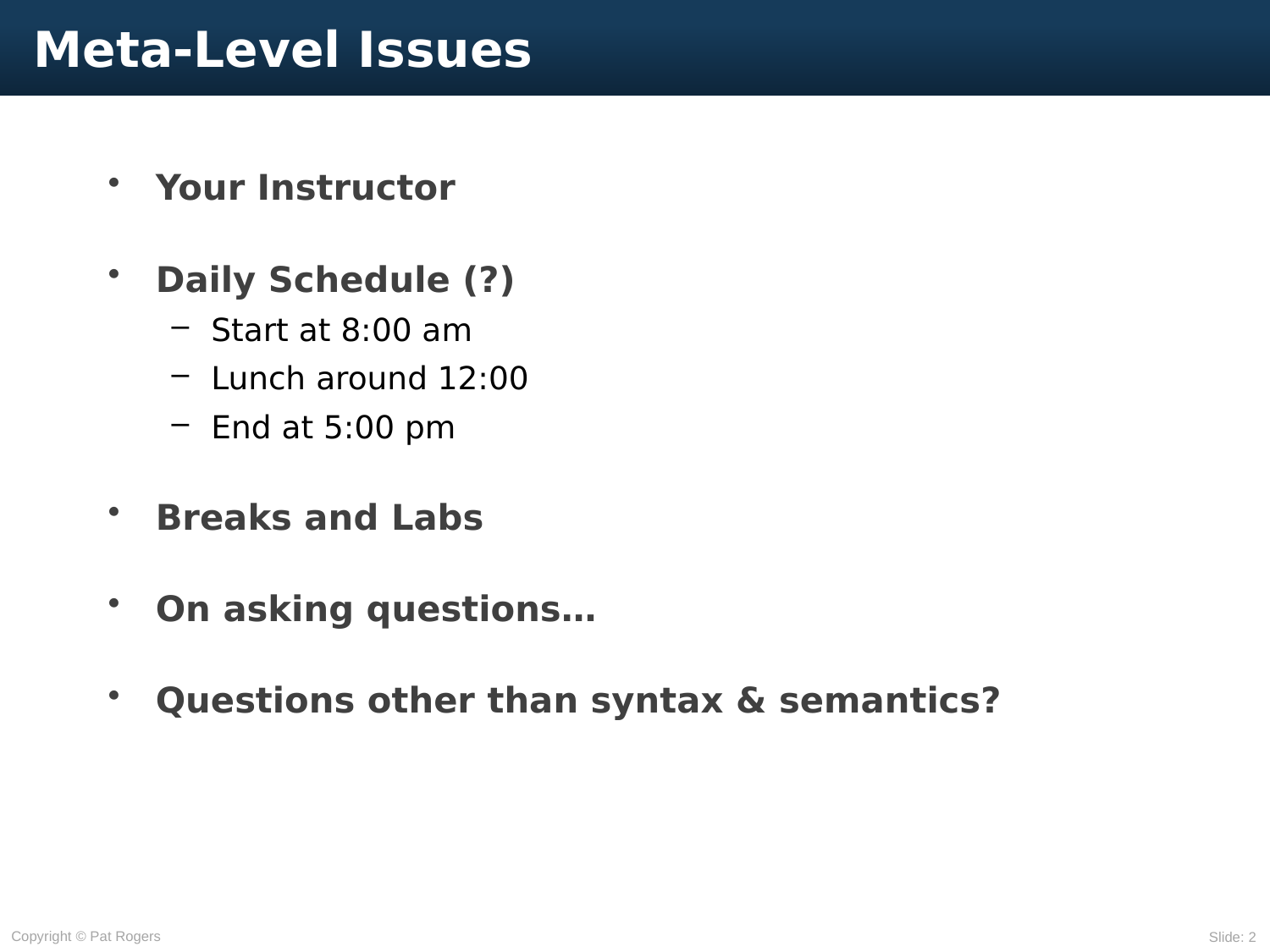

# Meta-Level Issues
Your Instructor
Daily Schedule (?)
Start at 8:00 am
Lunch around 12:00
End at 5:00 pm
Breaks and Labs
On asking questions…
Questions other than syntax & semantics?